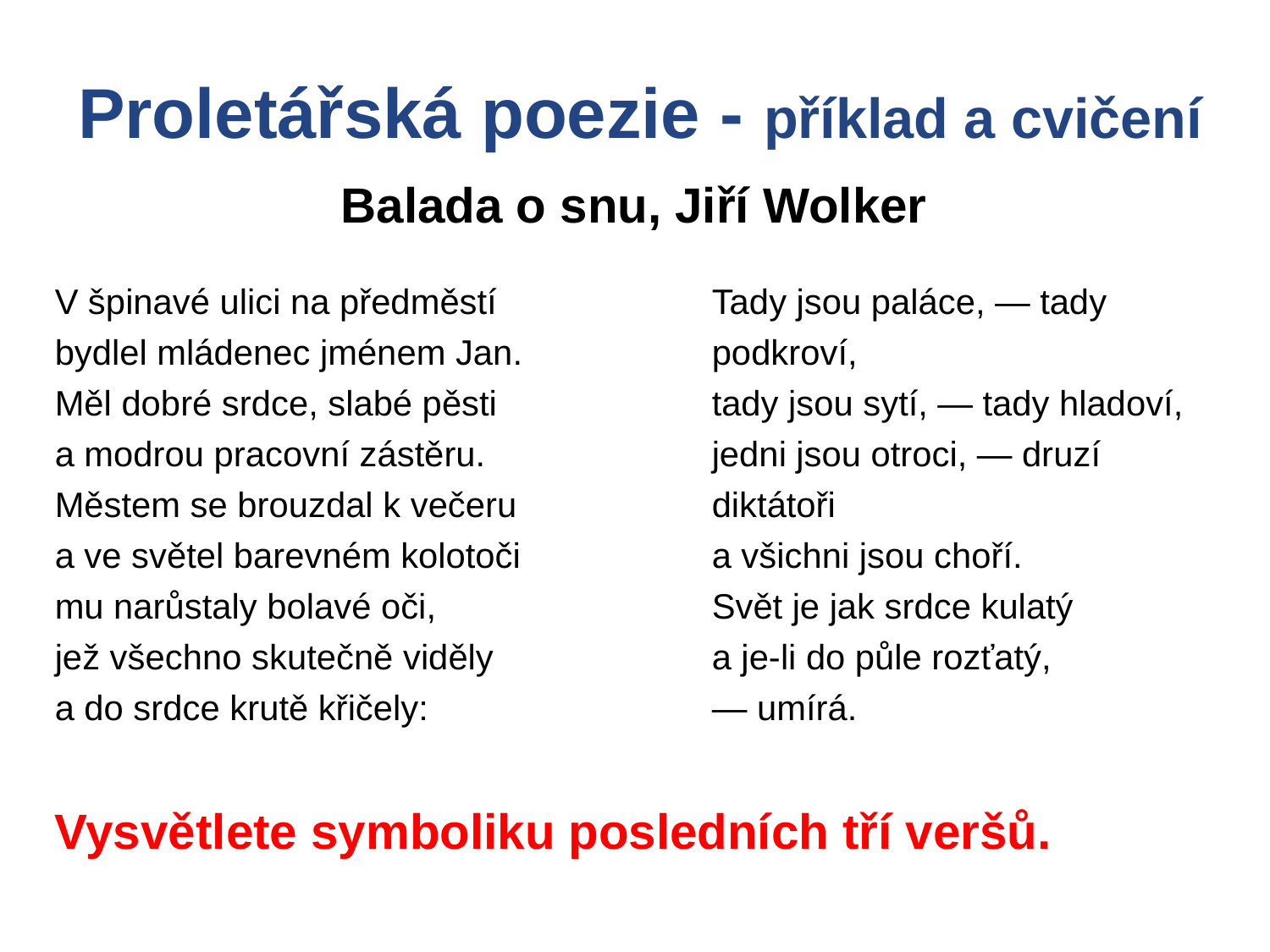

Proletářská poezie - příklad a cvičení
Balada o snu, Jiří Wolker
V špinavé ulici na předměstí
bydlel mládenec jménem Jan.
Měl dobré srdce, slabé pěsti
a modrou pracovní zástěru.
Městem se brouzdal k večeru
a ve světel barevném kolotoči
mu narůstaly bolavé oči,
jež všechno skutečně viděly
a do srdce krutě křičely:
Tady jsou paláce, — tady podkroví,
tady jsou sytí, — tady hladoví,
jedni jsou otroci, — druzí diktátoři
a všichni jsou choří.
Svět je jak srdce kulatý
a je-li do půle rozťatý,
— umírá.
Vysvětlete symboliku posledních tří veršů.